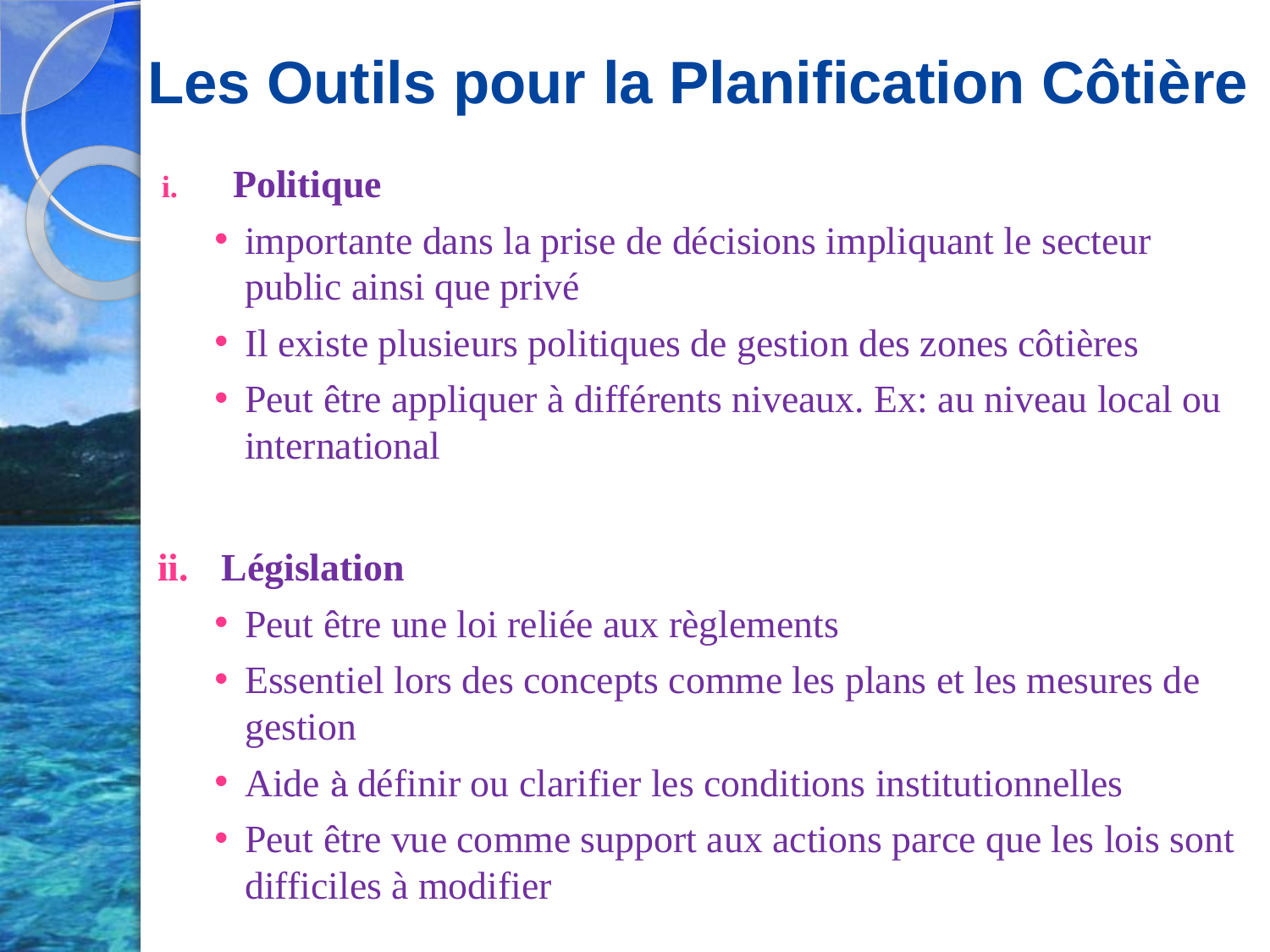

# Les Outils pour la Planification Côtière
Politique
importante dans la prise de décisions impliquant le secteur public ainsi que privé
Il existe plusieurs politiques de gestion des zones côtières
Peut être appliquer à différents niveaux. Ex: au niveau local ou international

Législation
Peut être une loi reliée aux règlements
Essentiel lors des concepts comme les plans et les mesures de gestion
Aide à définir ou clarifier les conditions institutionnelles
Peut être vue comme support aux actions parce que les lois sont difficiles à modifier